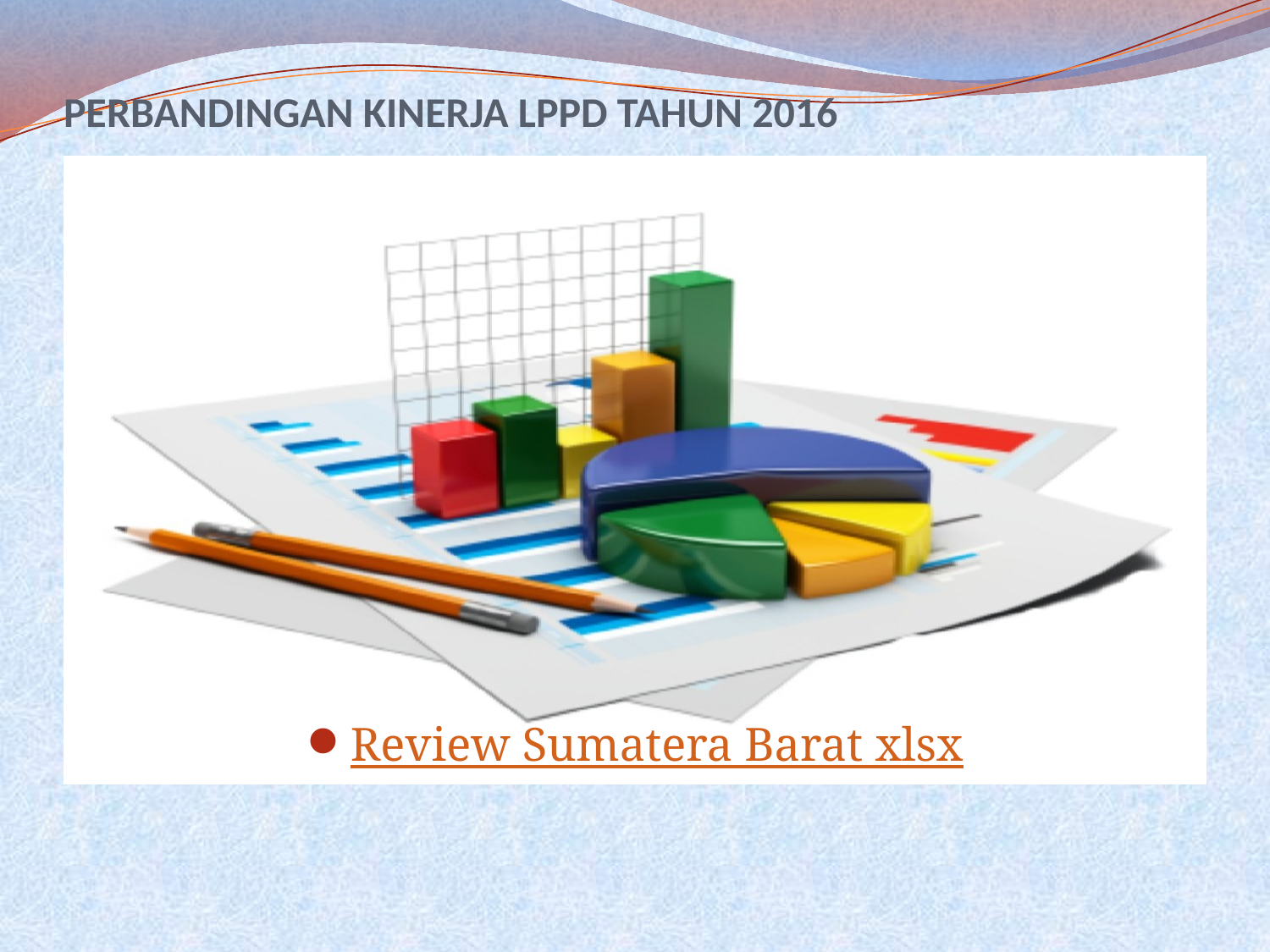

# PERBANDINGAN KINERJA LPPD TAHUN 2016
Review Sumatera Barat xlsx